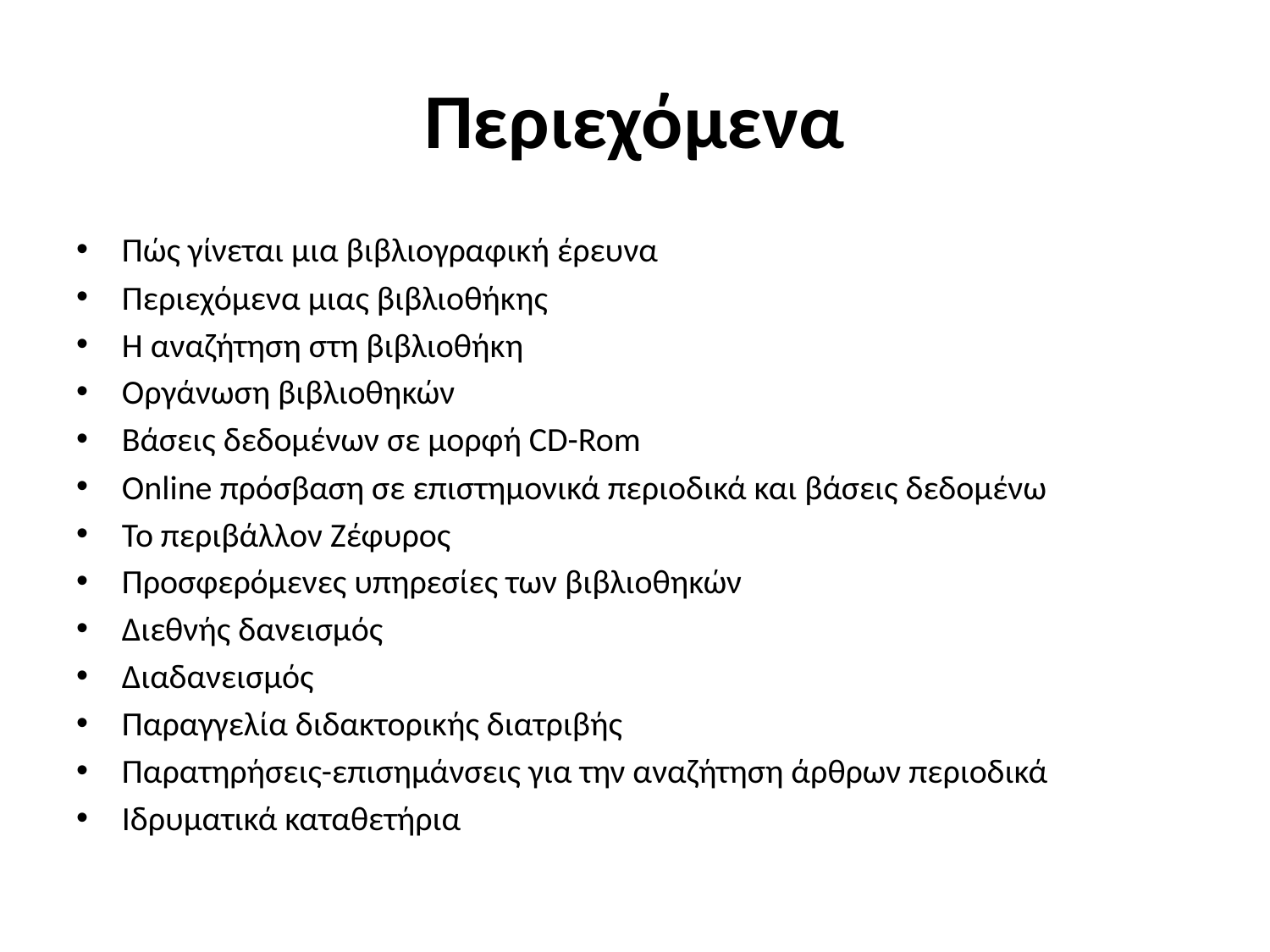

# Περιεχόμενα
Πώς γίνεται μια βιβλιογραφική έρευνα
Περιεχόμενα μιας βιβλιοθήκης
H αναζήτηση στη βιβλιοθήκη
Οργάνωση βιβλιοθηκών
Βάσεις δεδομένων σε μορφή CD-Rom
Online πρόσβαση σε επιστημονικά περιοδικά και βάσεις δεδομένω
Το περιβάλλον Ζέφυρος
Προσφερόμενες υπηρεσίες των βιβλιοθηκών
Διεθνής δανεισμός
Διαδανεισμός
Παραγγελία διδακτορικής διατριβής
Παρατηρήσεις-επισημάνσεις για την αναζήτηση άρθρων περιοδικά
Ιδρυματικά καταθετήρια